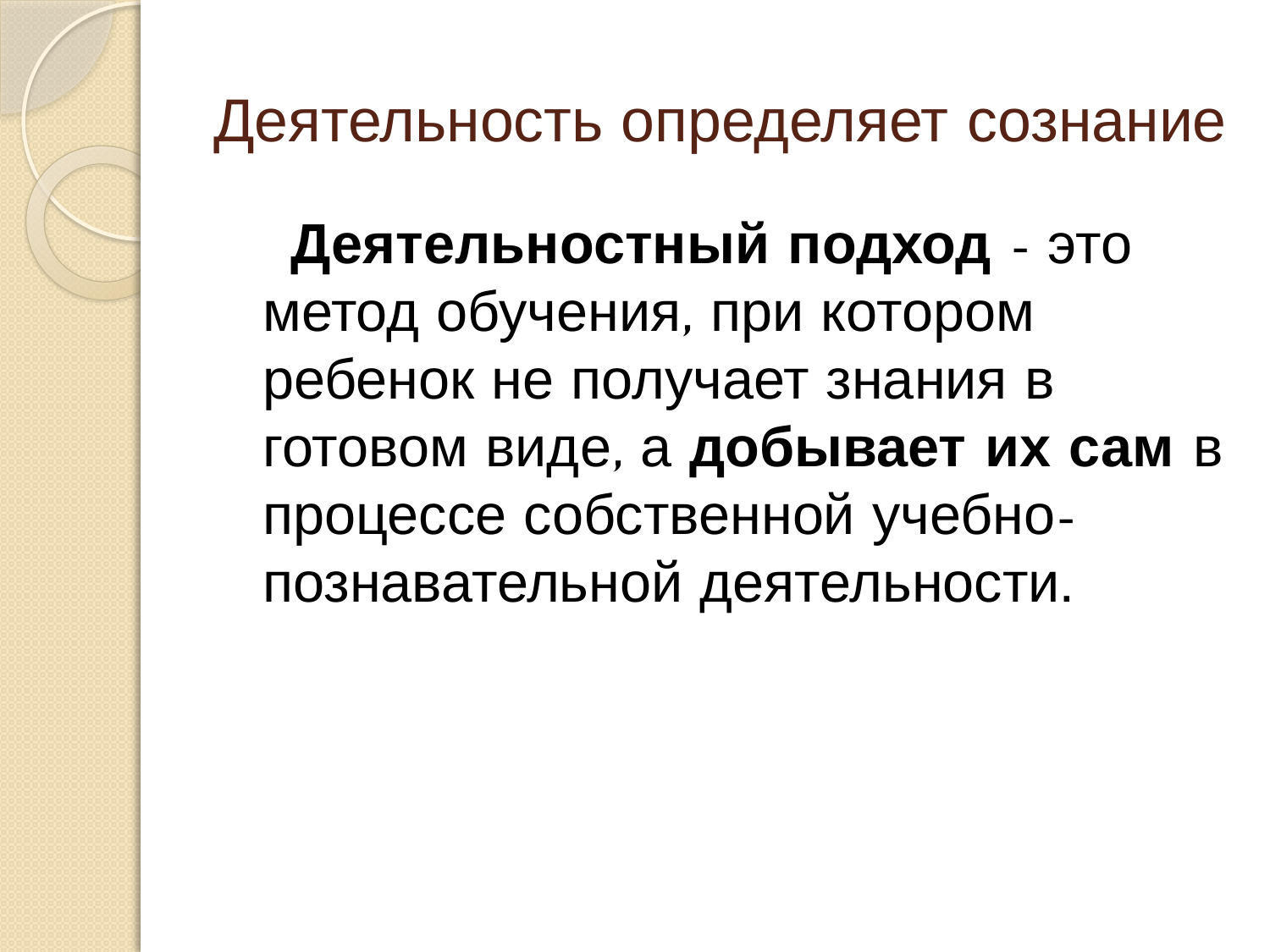

# Деятельность определяет сознание
    Деятельностный подход - это метод обучения, при котором ребенок не получает знания в готовом виде, а добывает их сам в процессе собственной учебно-познавательной деятельности.